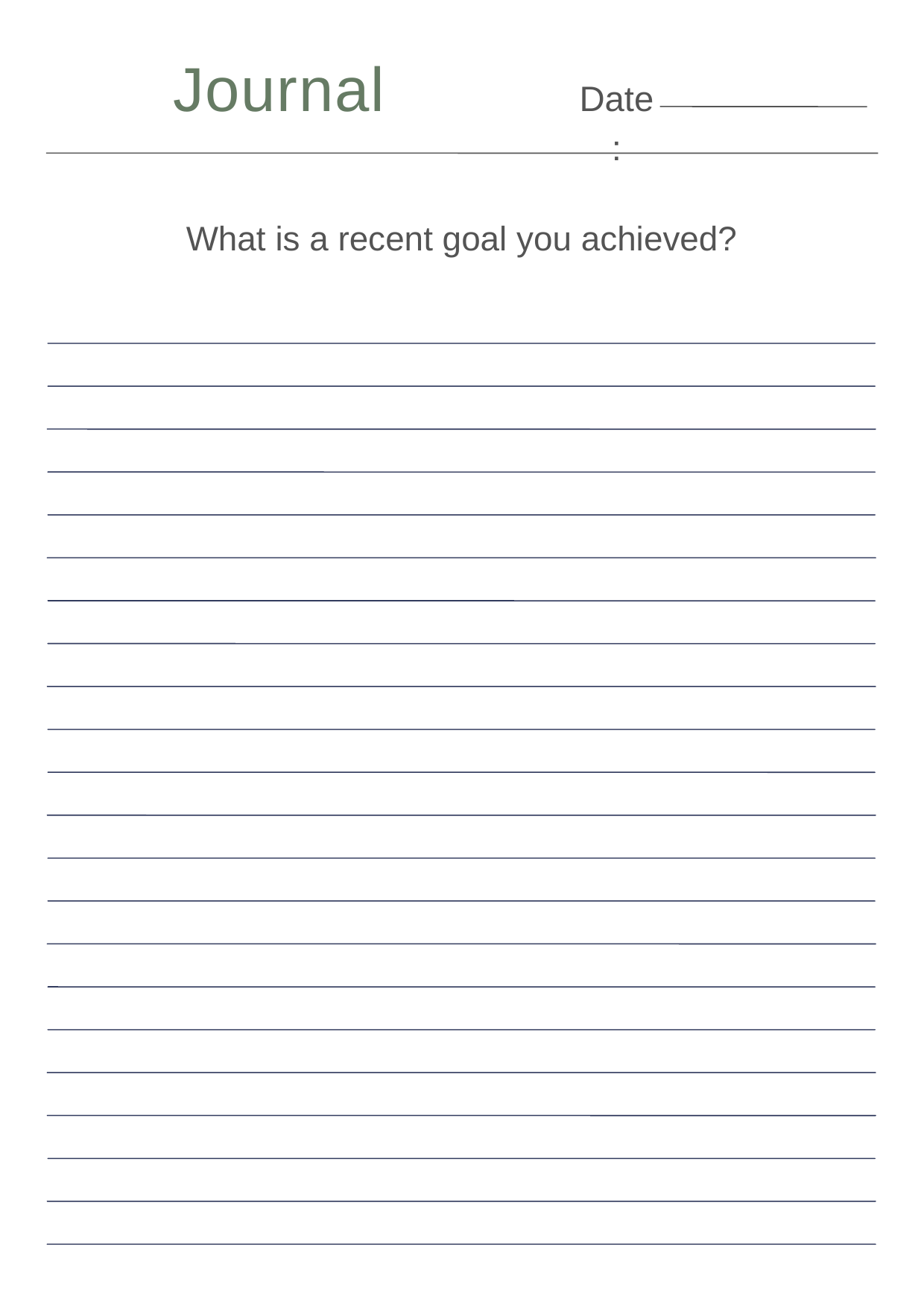

Journal
Date:

What is a recent goal you achieved?